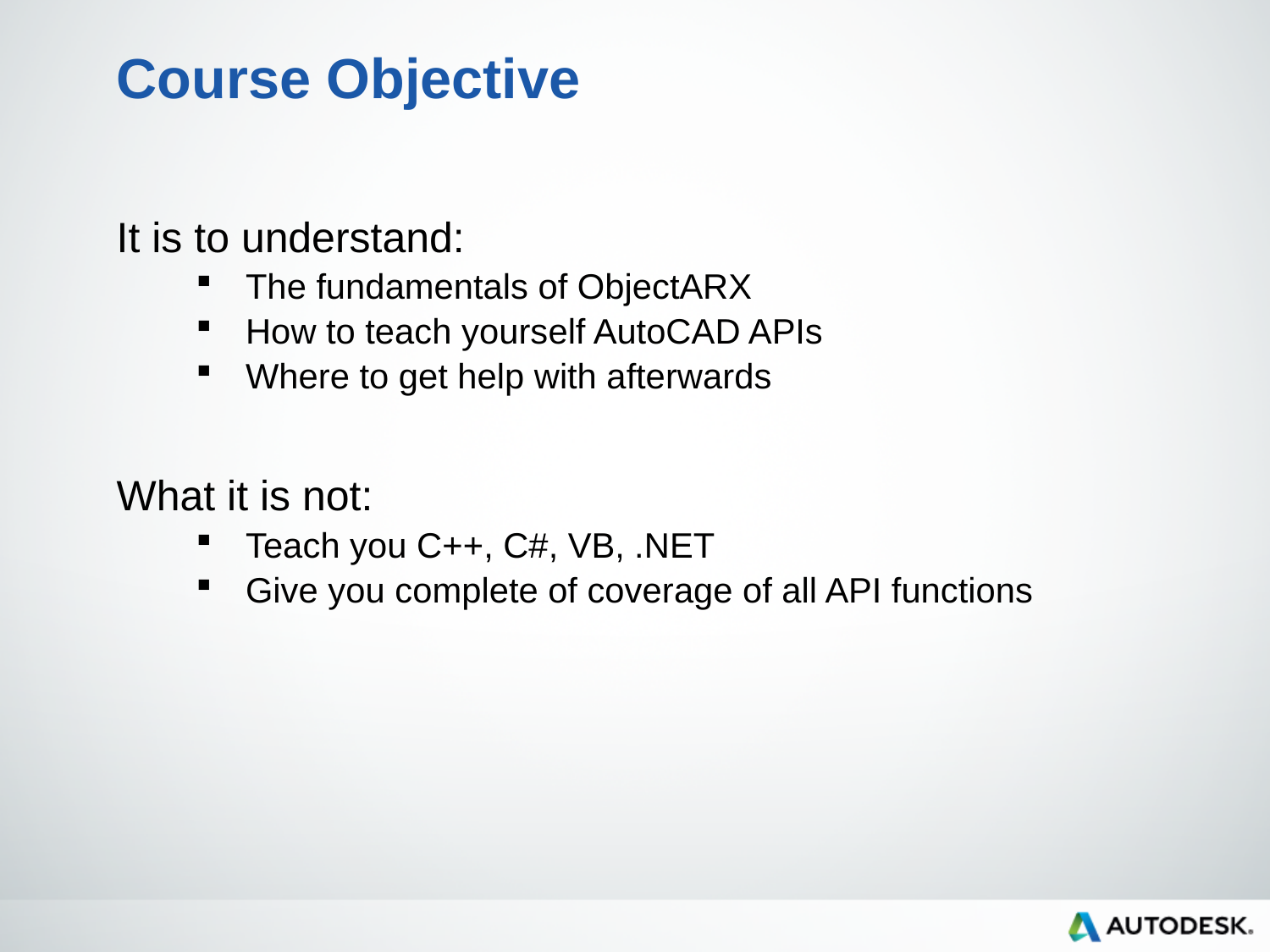

# Course Objective
It is to understand:
The fundamentals of ObjectARX
How to teach yourself AutoCAD APIs
Where to get help with afterwards

What it is not:
Teach you C++, C#, VB, .NET
Give you complete of coverage of all API functions